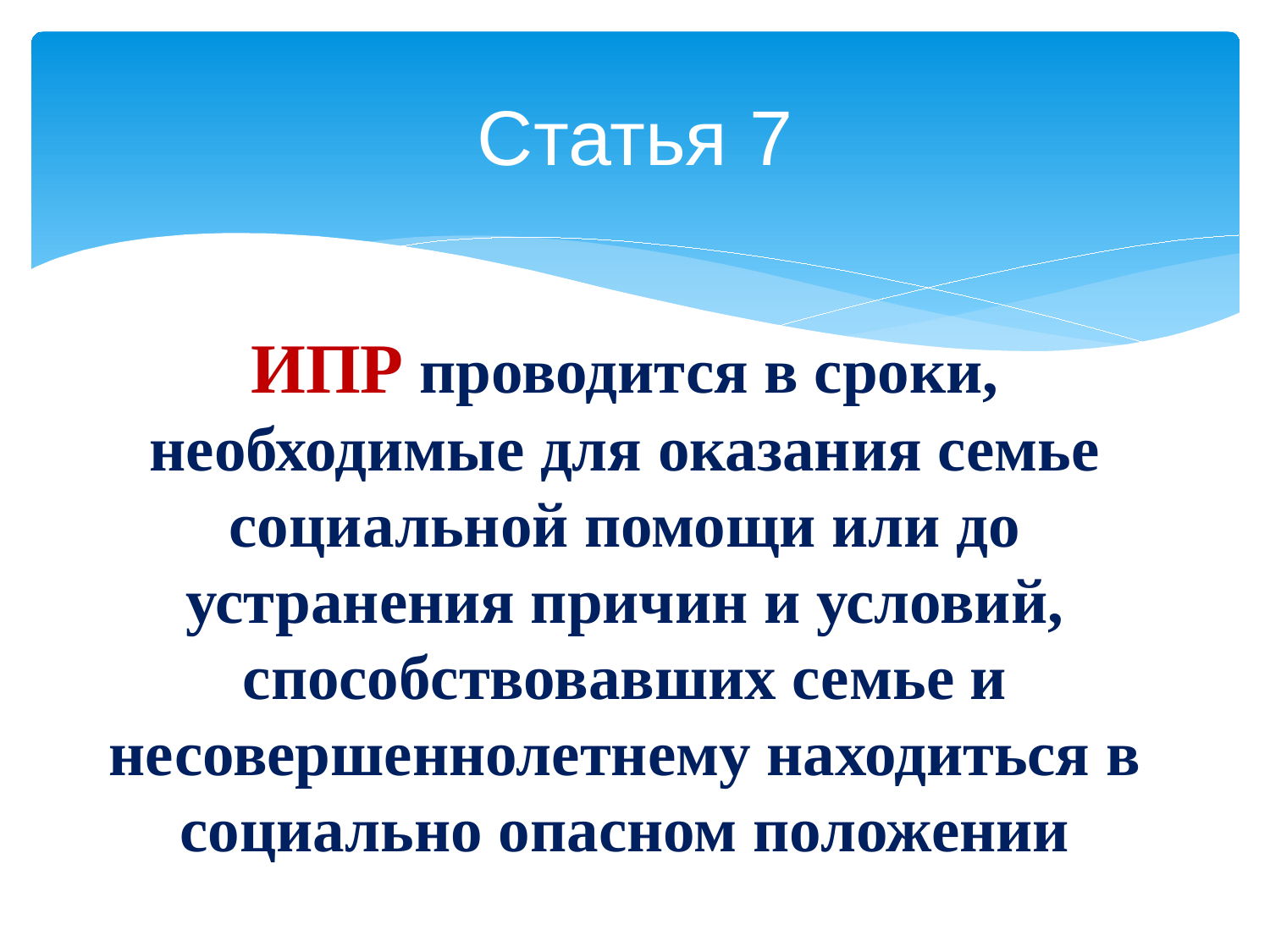

# Статья 7
ИПР проводится в сроки, необходимые для оказания семье социальной помощи или до устранения причин и условий, способствовавших семье и несовершеннолетнему находиться в социально опасном положении